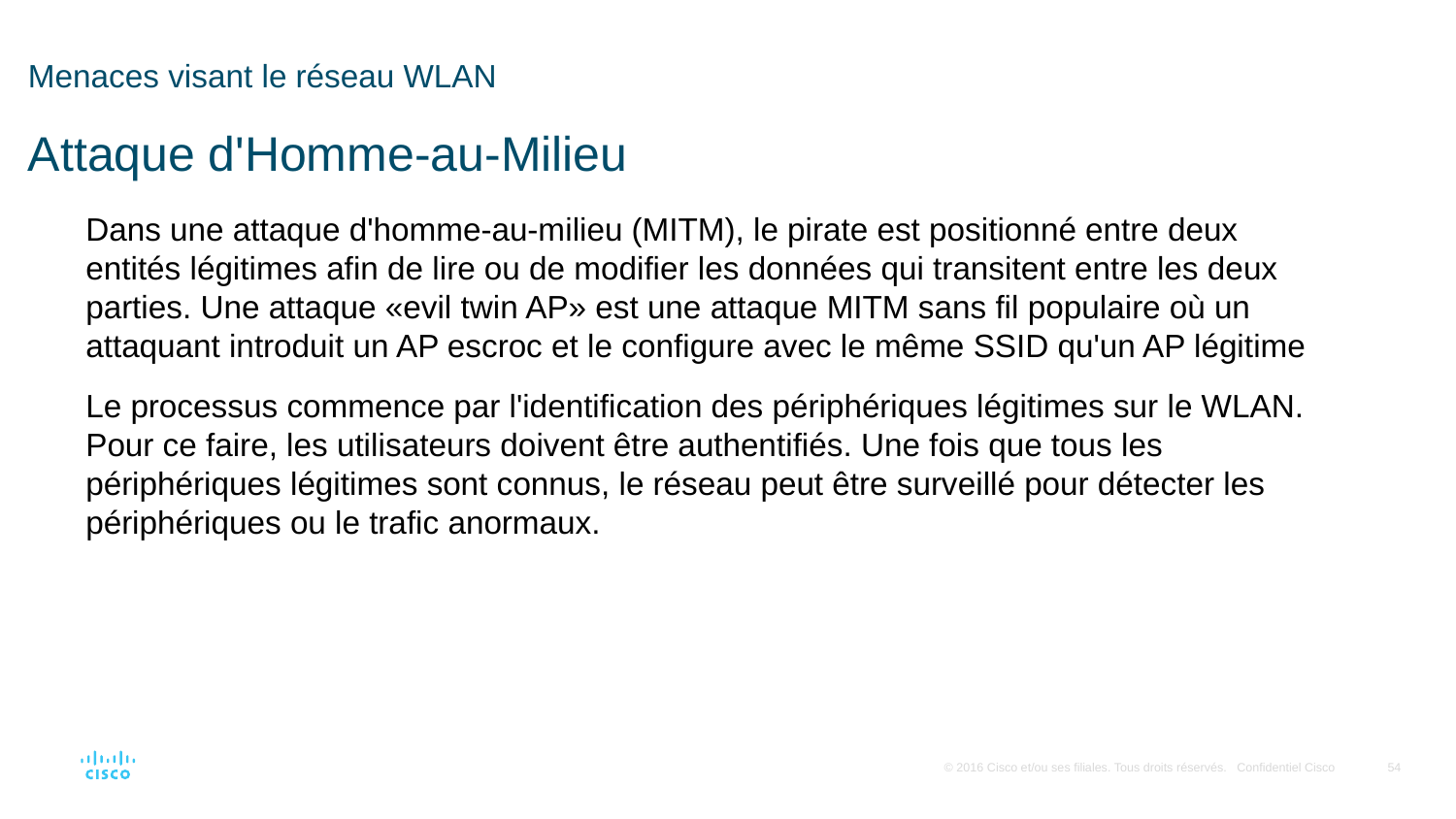

# Menaces visant le réseau WLAN Attaque d'Homme-au-Milieu
Dans une attaque d'homme-au-milieu (MITM), le pirate est positionné entre deux entités légitimes afin de lire ou de modifier les données qui transitent entre les deux parties. Une attaque «evil twin AP» est une attaque MITM sans fil populaire où un attaquant introduit un AP escroc et le configure avec le même SSID qu'un AP légitime
Le processus commence par l'identification des périphériques légitimes sur le WLAN. Pour ce faire, les utilisateurs doivent être authentifiés. Une fois que tous les périphériques légitimes sont connus, le réseau peut être surveillé pour détecter les périphériques ou le trafic anormaux.